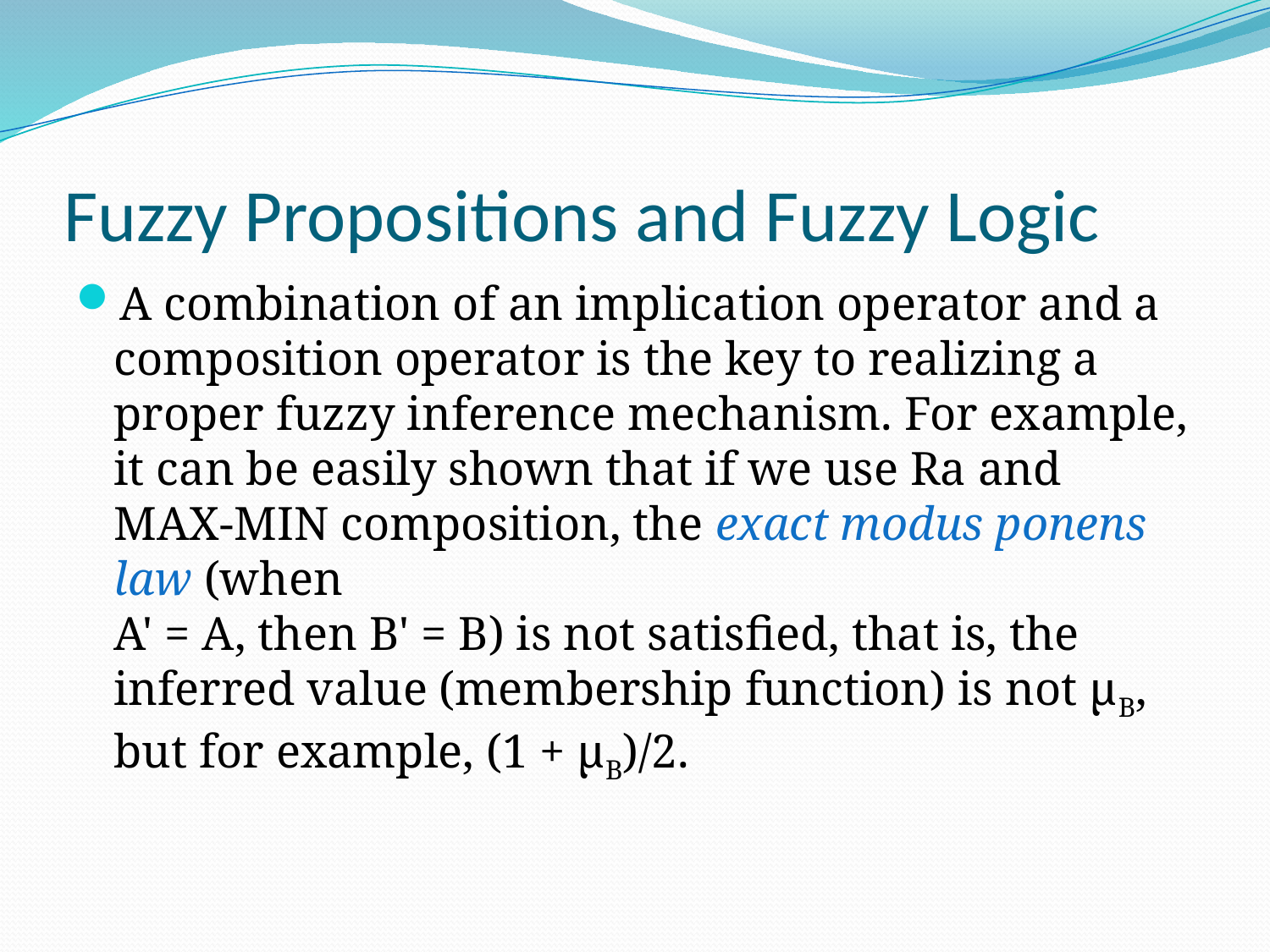

# Fuzzy Propositions and Fuzzy Logic
A combination of an implication operator and a composition operator is the key to realizing a proper fuzzy inference mechanism. For example, it can be easily shown that if we use Ra and MAX-MIN composition, the exact modus ponens law (when
A' = A, then B' = B) is not satisfied, that is, the inferred value (membership function) is not μB, but for example, (1 + μB)/2.